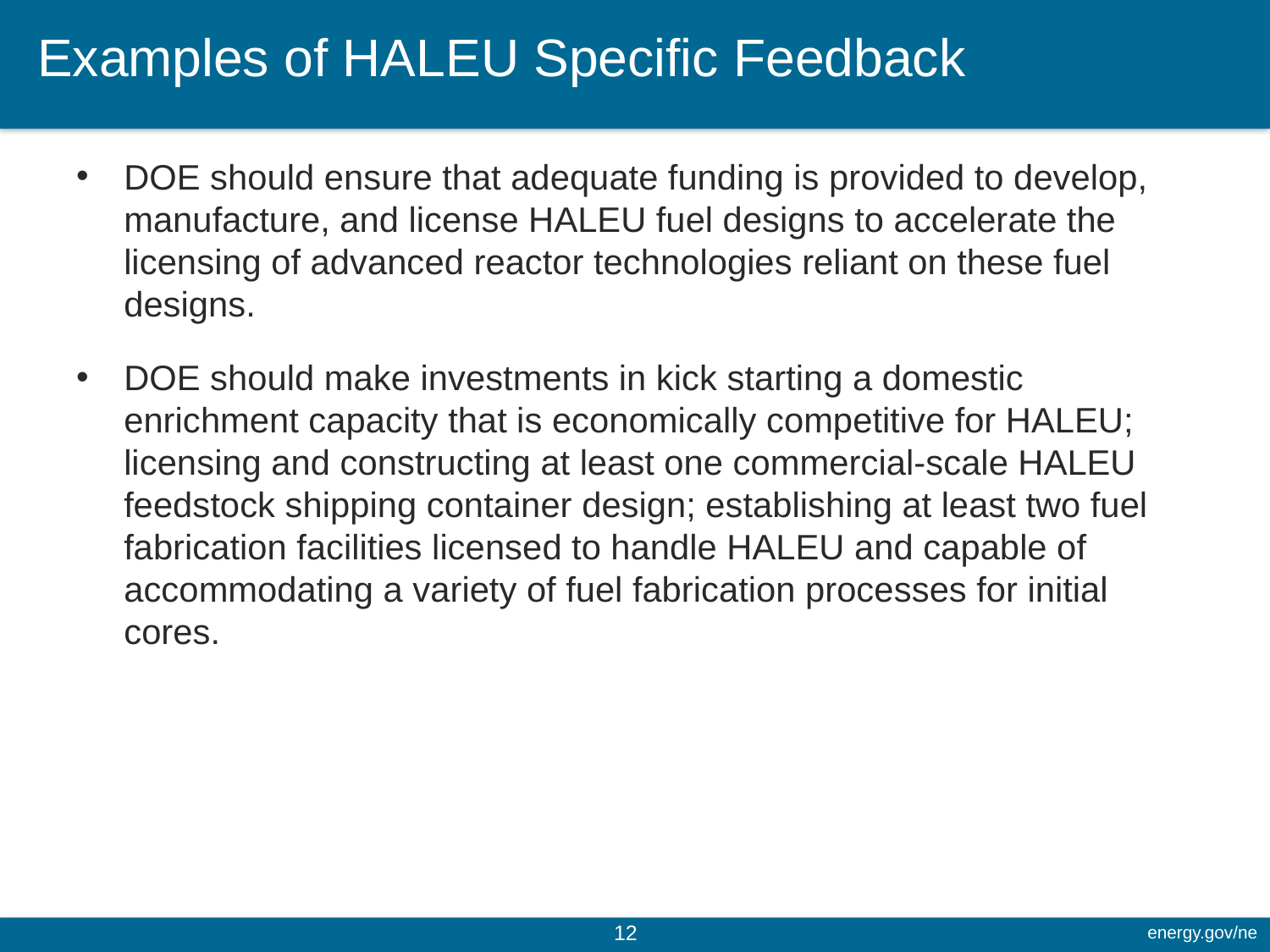

# Examples of HALEU Specific Feedback
DOE should ensure that adequate funding is provided to develop, manufacture, and license HALEU fuel designs to accelerate the licensing of advanced reactor technologies reliant on these fuel designs.
DOE should make investments in kick starting a domestic enrichment capacity that is economically competitive for HALEU; licensing and constructing at least one commercial-scale HALEU feedstock shipping container design; establishing at least two fuel fabrication facilities licensed to handle HALEU and capable of accommodating a variety of fuel fabrication processes for initial cores.